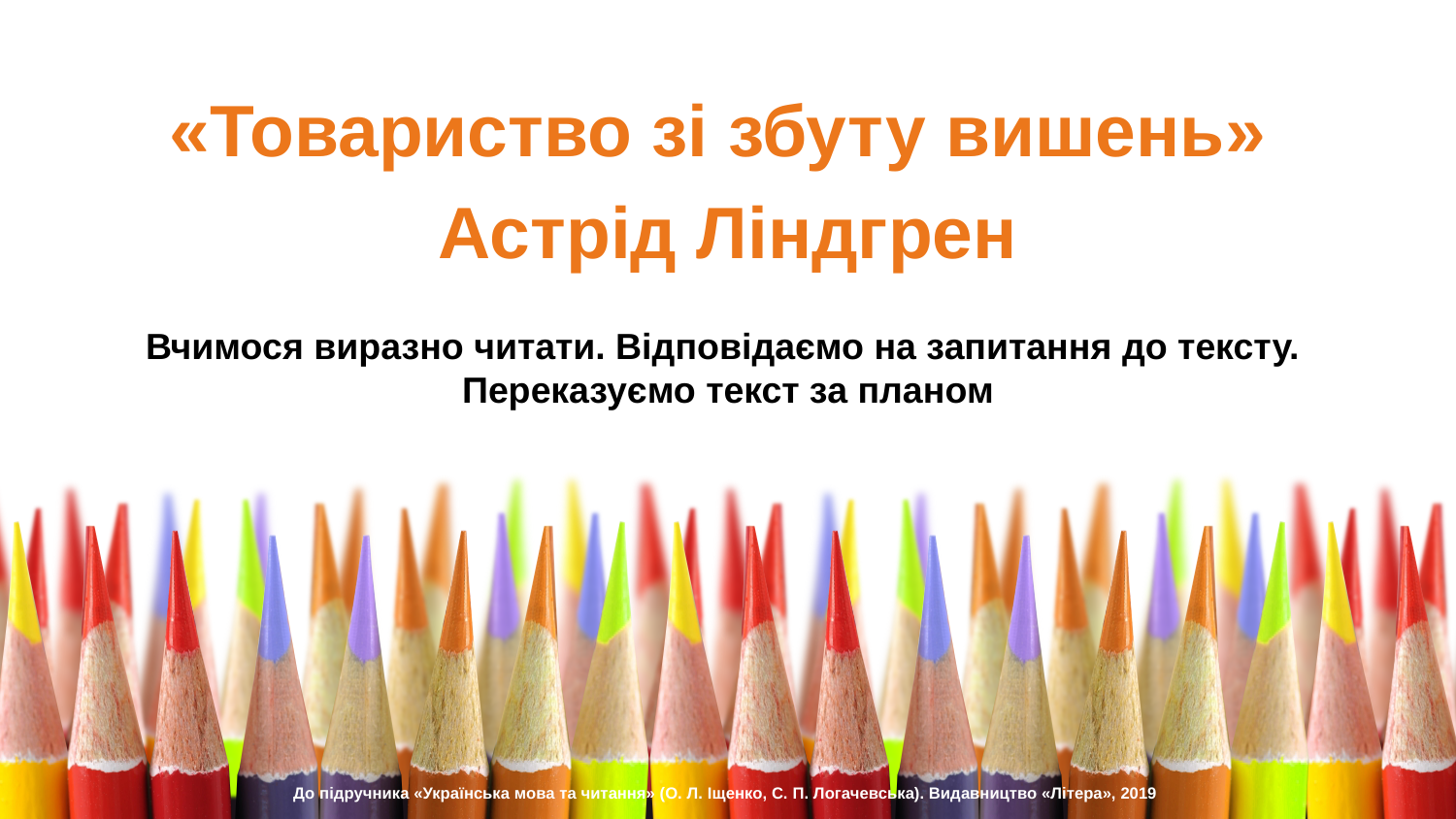

«Товариство зі збуту вишень»
Астрід Ліндгрен

Вчимося виразно читати. Відповідаємо на запитання до тексту.
Переказуємо текст за планом

До підручника «Українська мова та читання» (О. Л. Іщенко, С. П. Логачевська). Видавництво «Літера», 2019